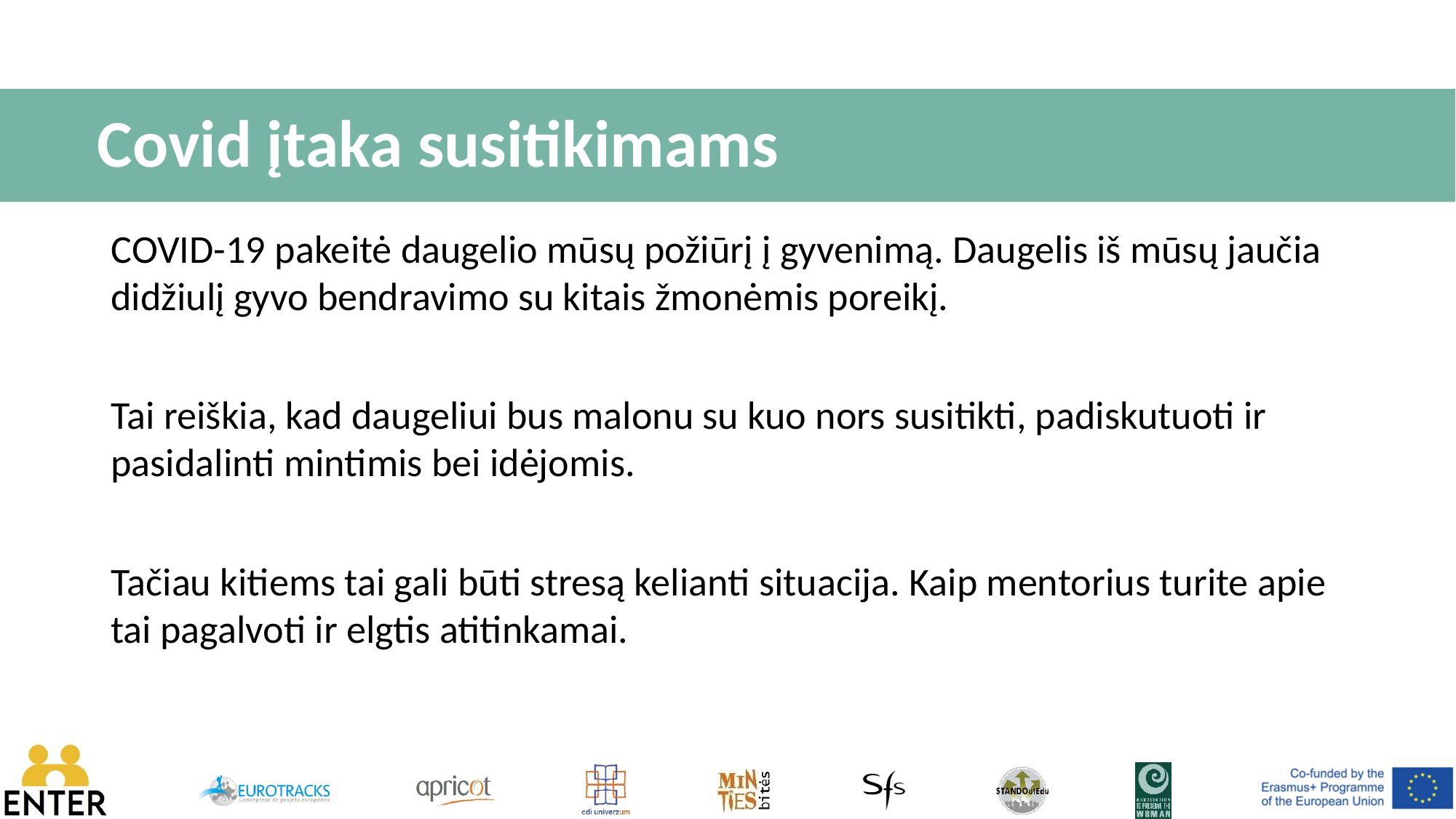

# Covid įtaka susitikimams
COVID-19 pakeitė daugelio mūsų požiūrį į gyvenimą. Daugelis iš mūsų jaučia didžiulį gyvo bendravimo su kitais žmonėmis poreikį.

Tai reiškia, kad daugeliui bus malonu su kuo nors susitikti, padiskutuoti ir pasidalinti mintimis bei idėjomis.

Tačiau kitiems tai gali būti stresą kelianti situacija. Kaip mentorius turite apie tai pagalvoti ir elgtis atitinkamai.